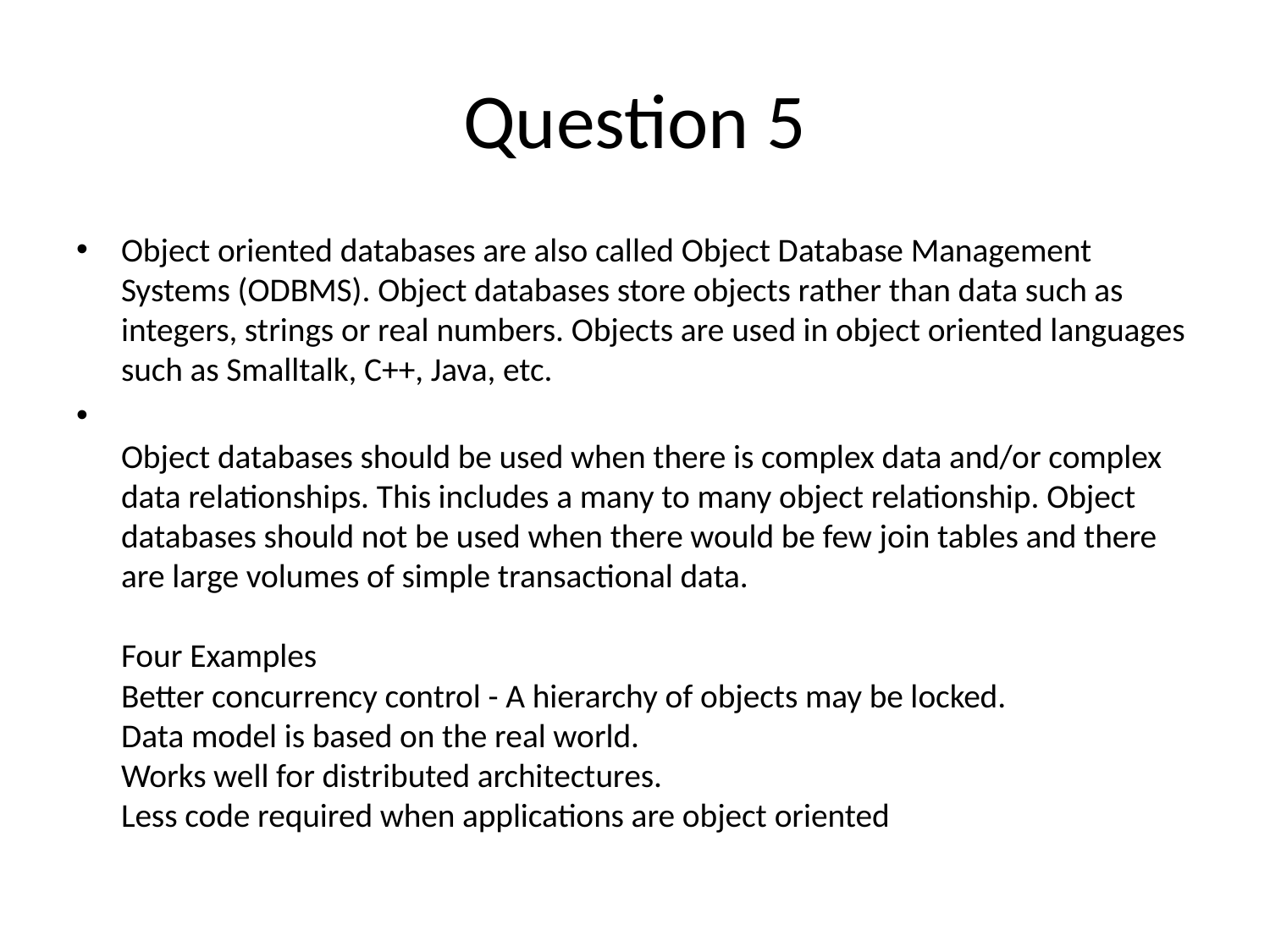

# Question 5
Object oriented databases are also called Object Database Management Systems (ODBMS). Object databases store objects rather than data such as integers, strings or real numbers. Objects are used in object oriented languages such as Smalltalk, C++, Java, etc.
Object databases should be used when there is complex data and/or complex data relationships. This includes a many to many object relationship. Object databases should not be used when there would be few join tables and there are large volumes of simple transactional data.
Four Examples
Better concurrency control - A hierarchy of objects may be locked.
Data model is based on the real world.
Works well for distributed architectures.
Less code required when applications are object oriented